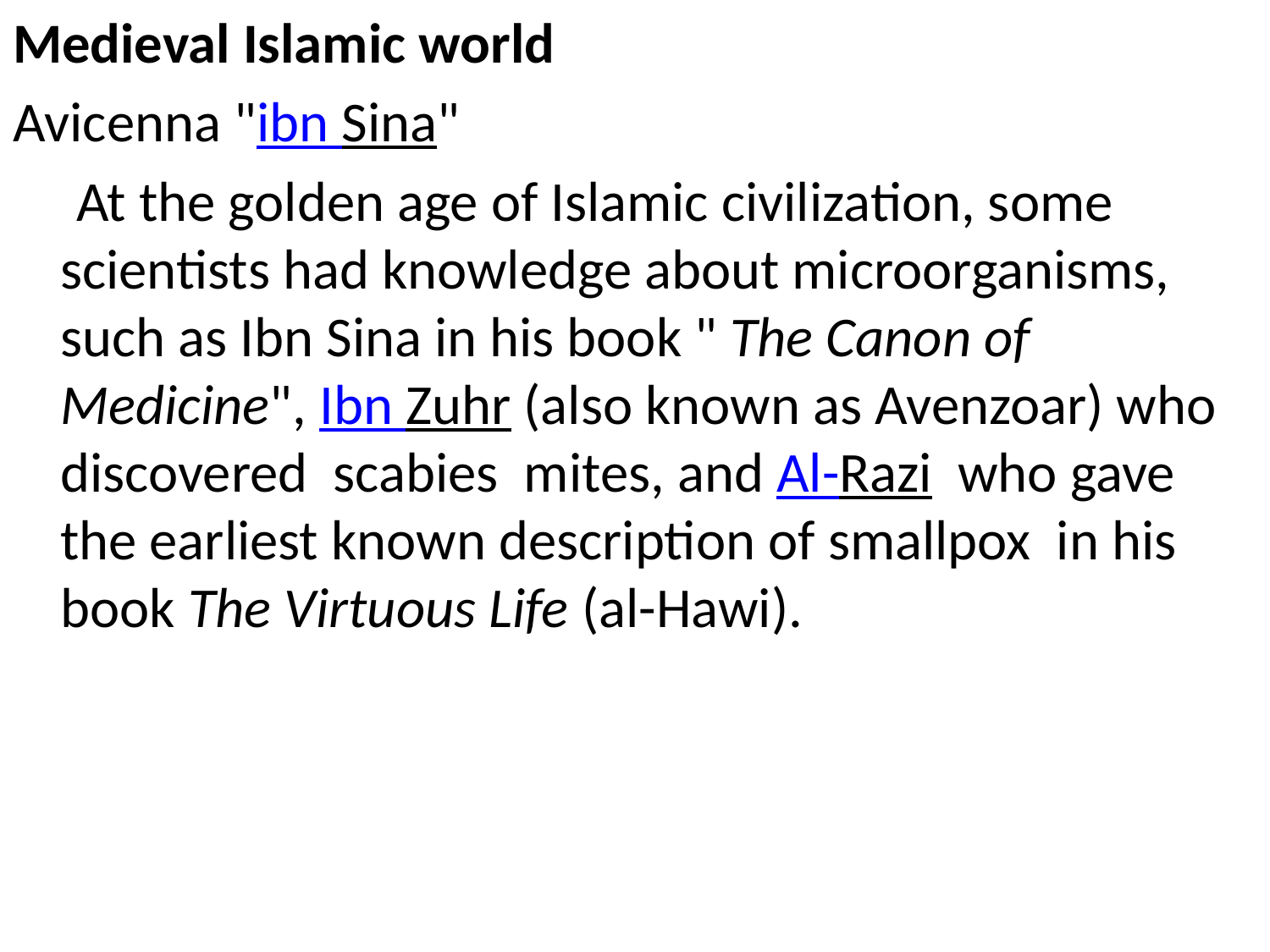

Medieval Islamic world
Avicenna "ibn Sina"
     At the golden age of Islamic civilization, some scientists had knowledge about microorganisms, such as Ibn Sina in his book " The Canon of Medicine", Ibn Zuhr (also known as Avenzoar) who discovered  scabies  mites, and Al-Razi  who gave the earliest known description of smallpox  in his book The Virtuous Life (al-Hawi).

#